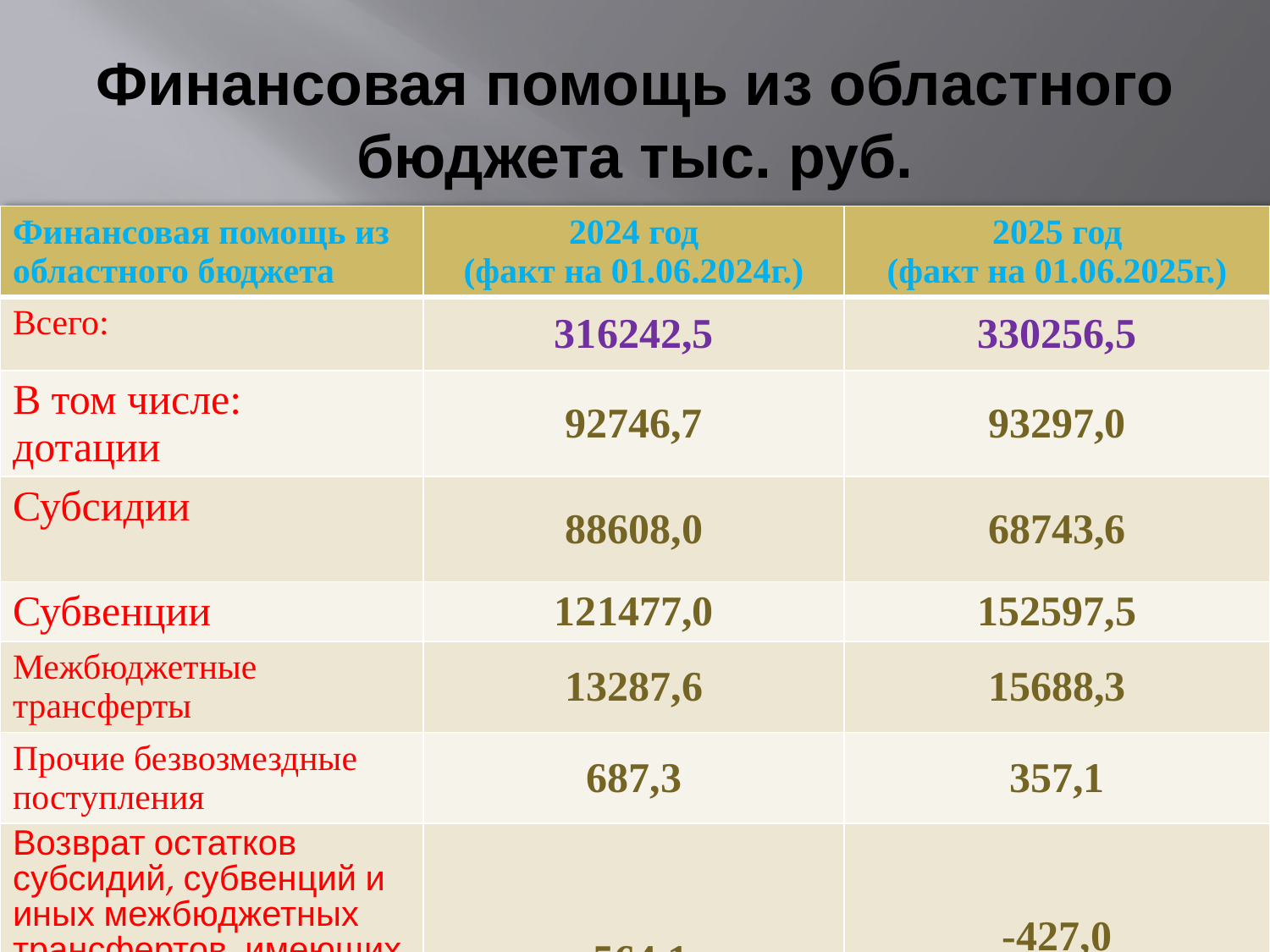

# Финансовая помощь из областного бюджета тыс. руб.
| Финансовая помощь из областного бюджета | 2024 год (факт на 01.06.2024г.) | 2025 год (факт на 01.06.2025г.) |
| --- | --- | --- |
| Всего: | 316242,5 | 330256,5 |
| В том числе: дотации | 92746,7 | 93297,0 |
| Субсидии | 88608,0 | 68743,6 |
| Субвенции | 121477,0 | 152597,5 |
| Межбюджетные трансферты | 13287,6 | 15688,3 |
| Прочие безвозмездные поступления | 687,3 | 357,1 |
| Возврат остатков субсидий, субвенций и иных межбюджетных трансфертов, имеющих целевое назначение, прошлых лет | -564,1 | -427,0 |